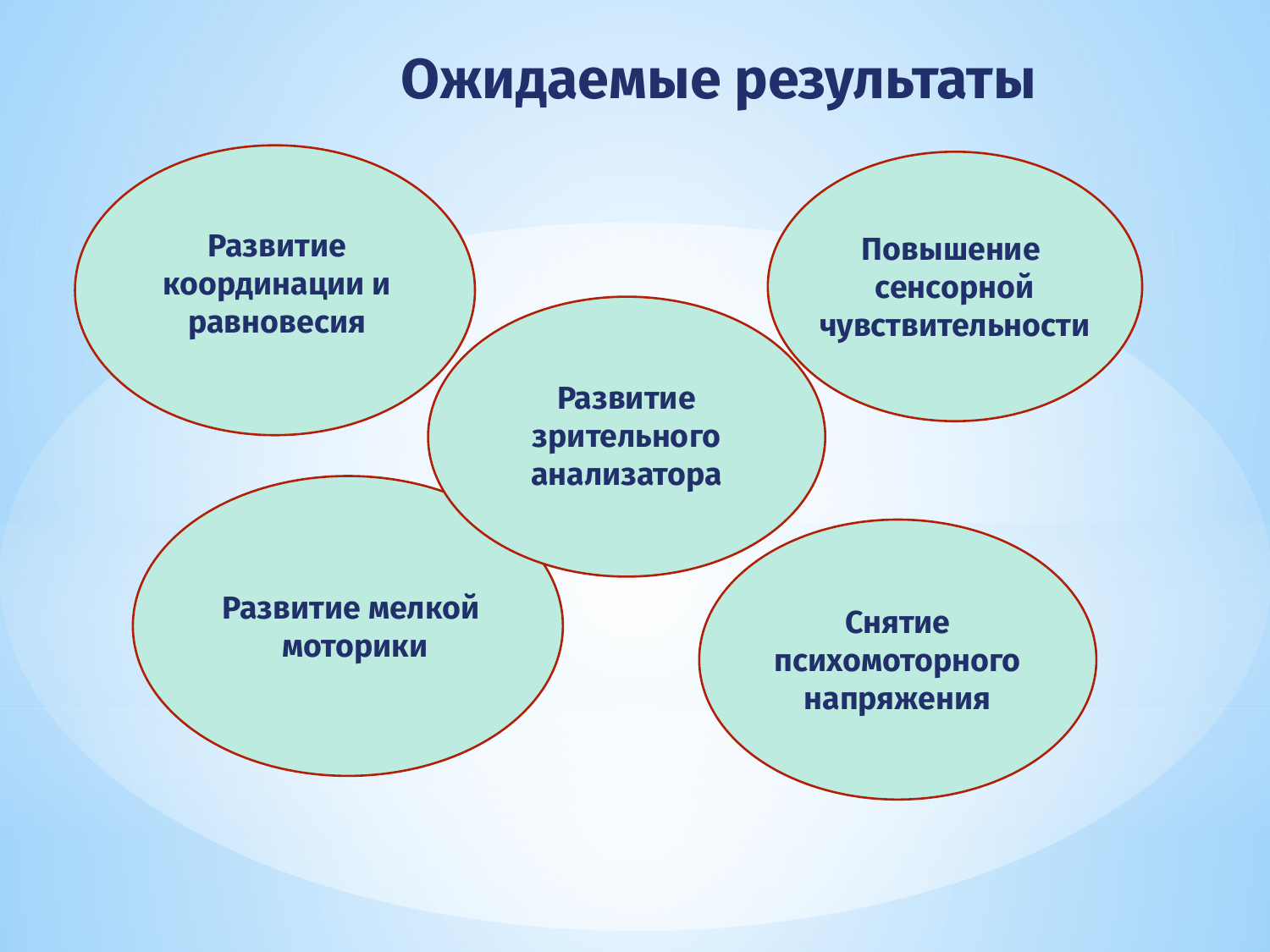

# Ожидаемые результаты

Развитие координации и равновесия
Повышение
сенсорной чувствительности

Развитие зрительного анализатора

Развитие мелкой
моторики
Снятие психомоторного напряжения